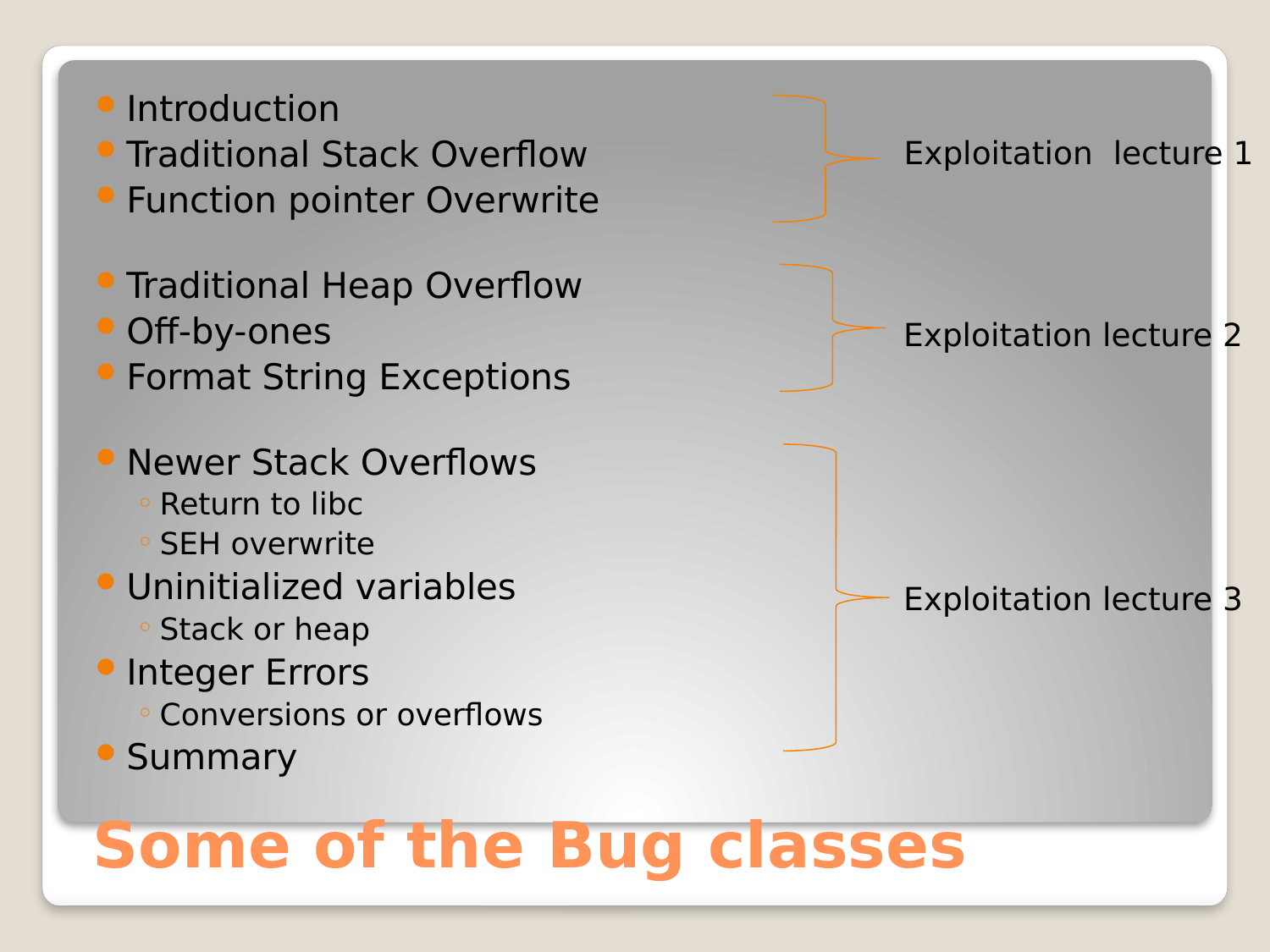

Introduction
Traditional Stack Overflow
Function pointer Overwrite

Traditional Heap Overflow
Off-by-ones
Format String Exceptions

Newer Stack Overflows
Return to libc
SEH overwrite
Uninitialized variables
Stack or heap
Integer Errors
Conversions or overflows
Summary

Exploitation  lecture 1

Exploitation lecture 2

Exploitation lecture 3
# Some of the Bug classes